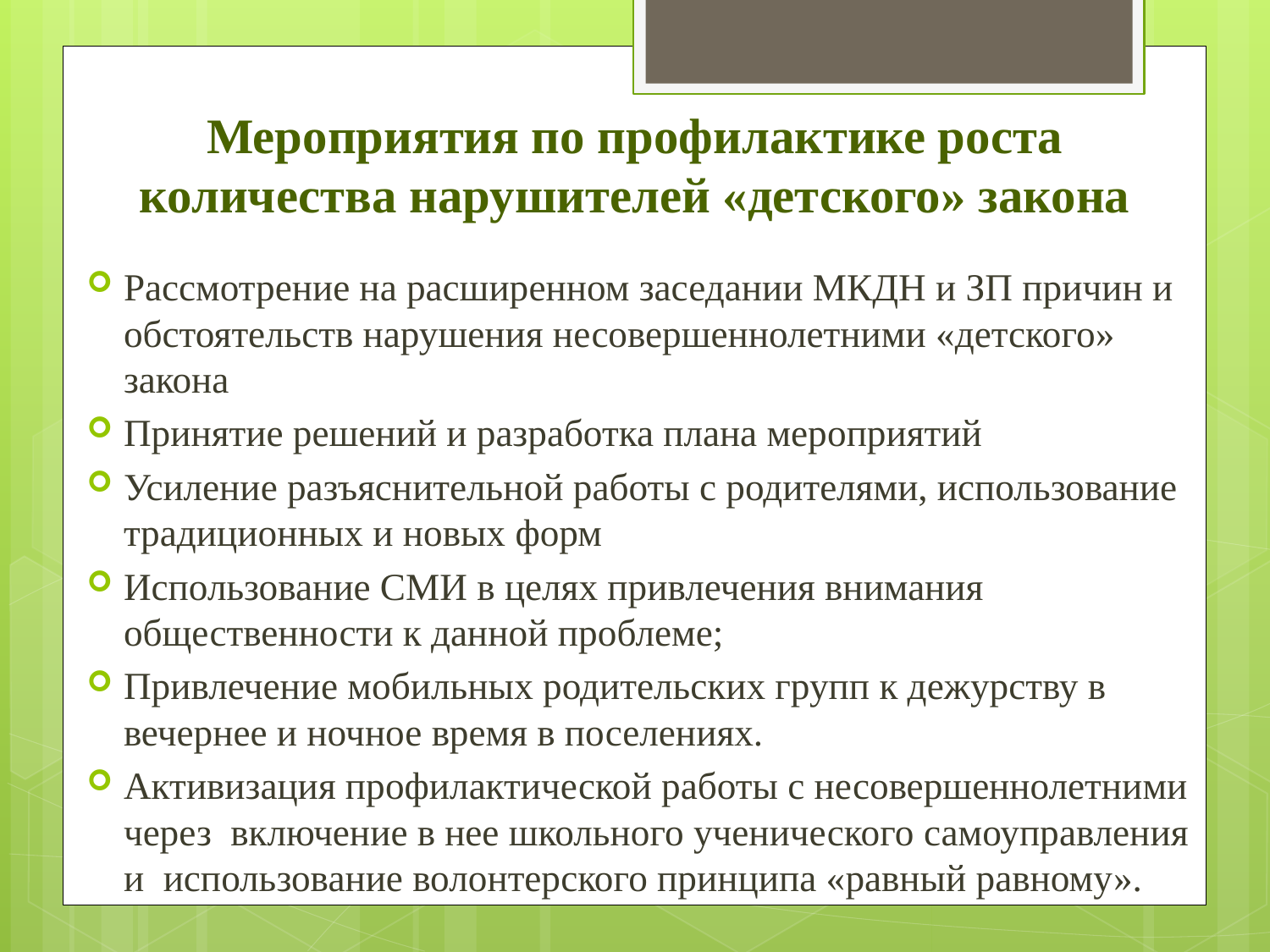

# Мероприятия по профилактике роста количества нарушителей «детского» закона
Рассмотрение на расширенном заседании МКДН и ЗП причин и обстоятельств нарушения несовершеннолетними «детского» закона
Принятие решений и разработка плана мероприятий
Усиление разъяснительной работы с родителями, использование традиционных и новых форм
Использование СМИ в целях привлечения внимания общественности к данной проблеме;
Привлечение мобильных родительских групп к дежурству в вечернее и ночное время в поселениях.
Активизация профилактической работы с несовершеннолетними через  включение в нее школьного ученического самоуправления и  использование волонтерского принципа «равный равному».